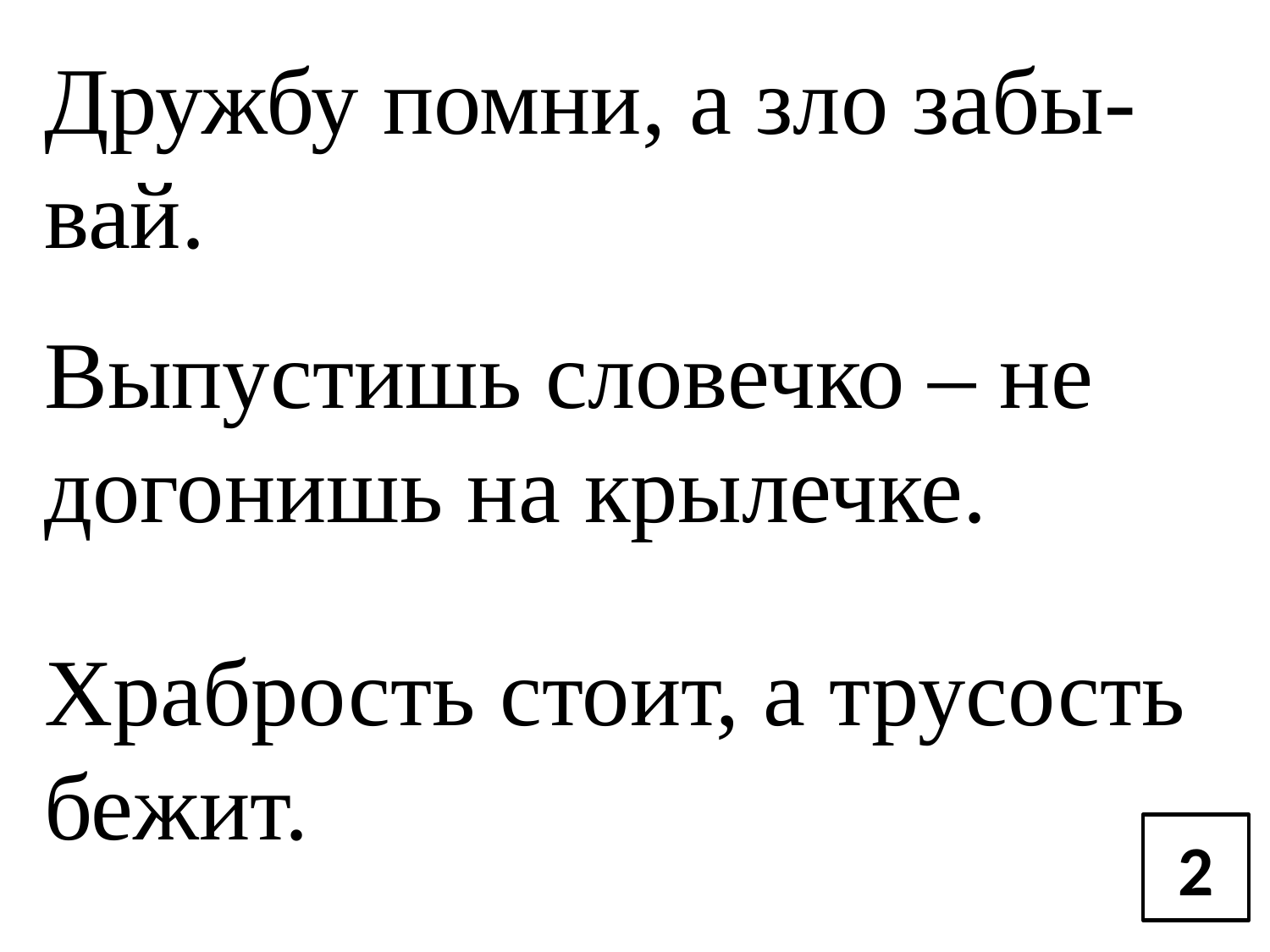

# Дружбу помни, а зло забы-вай.
Выпустишь словечко – не догонишь на крылечке.
Храбрость стоит, а трусость
бежит.
2